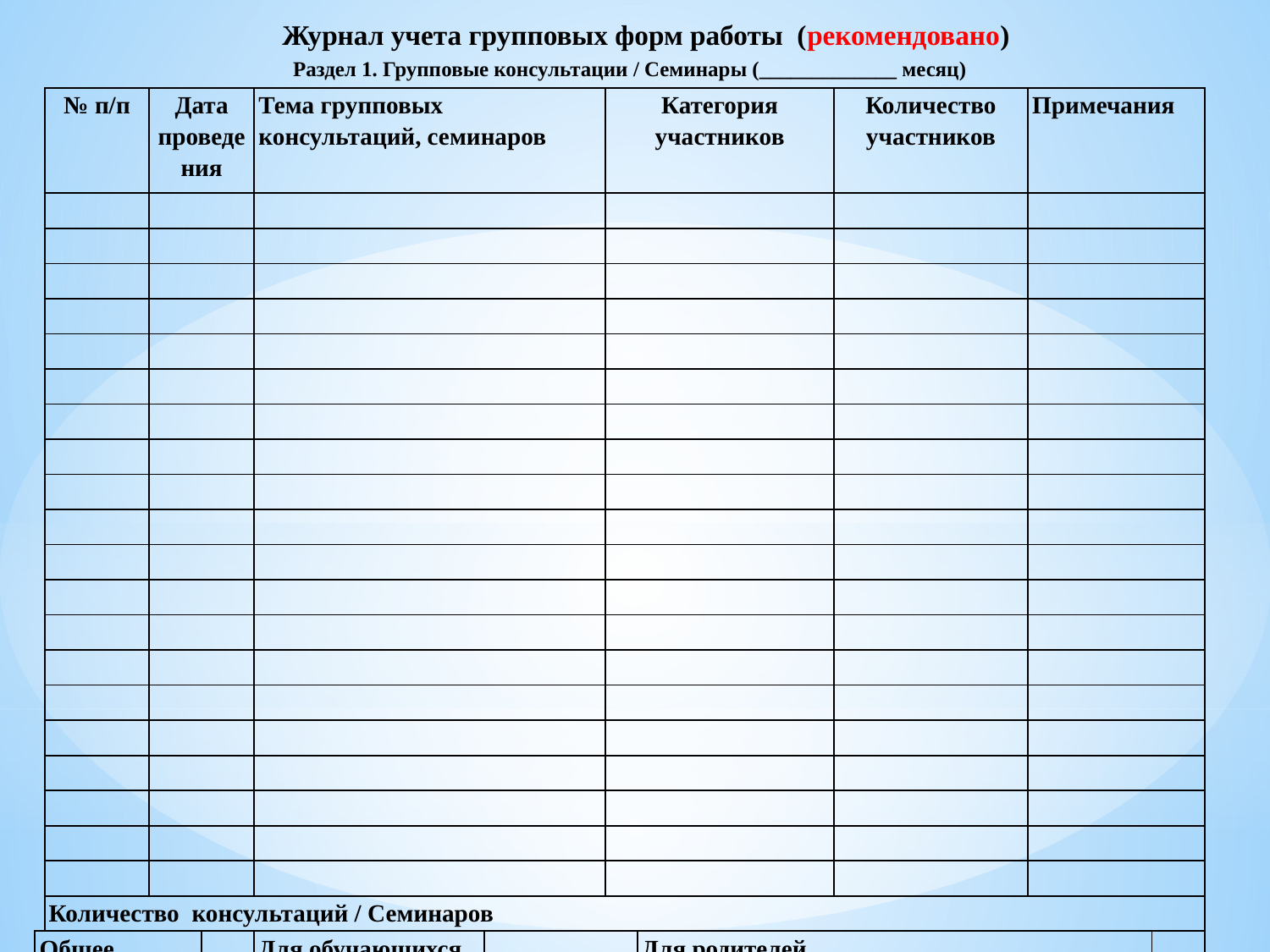

Журнал учета групповых форм работы  (рекомендовано)
Раздел 1. Групповые консультации / Семинары (_____________ месяц)
|  | № п/п | Дата проведения |  | Тема групповых консультаций, семинаров |  | Категория участников |  | Количество участников | Примечания |  |
| --- | --- | --- | --- | --- | --- | --- | --- | --- | --- | --- |
|  |  |  |  |  |  |  |  |  |  |  |
|  |  |  |  |  |  |  |  |  |  |  |
|  |  |  |  |  |  |  |  |  |  |  |
|  |  |  |  |  |  |  |  |  |  |  |
|  |  |  |  |  |  |  |  |  |  |  |
|  |  |  |  |  |  |  |  |  |  |  |
|  |  |  |  |  |  |  |  |  |  |  |
|  |  |  |  |  |  |  |  |  |  |  |
|  |  |  |  |  |  |  |  |  |  |  |
|  |  |  |  |  |  |  |  |  |  |  |
|  |  |  |  |  |  |  |  |  |  |  |
|  |  |  |  |  |  |  |  |  |  |  |
|  |  |  |  |  |  |  |  |  |  |  |
|  |  |  |  |  |  |  |  |  |  |  |
|  |  |  |  |  |  |  |  |  |  |  |
|  |  |  |  |  |  |  |  |  |  |  |
|  |  |  |  |  |  |  |  |  |  |  |
|  |  |  |  |  |  |  |  |  |  |  |
|  |  |  |  |  |  |  |  |  |  |  |
|  |  |  |  |  |  |  |  |  |  |  |
|  | Количество консультаций / Семинаров |  |  |  |  |  |  |  |  |  |
| Общее количество |  |  |  | Для обучающихся |  |  | Для родителей |  |  |  |
|  |  |  |  |  |  |  | Для педагогов (специалистов) |  |  |  |